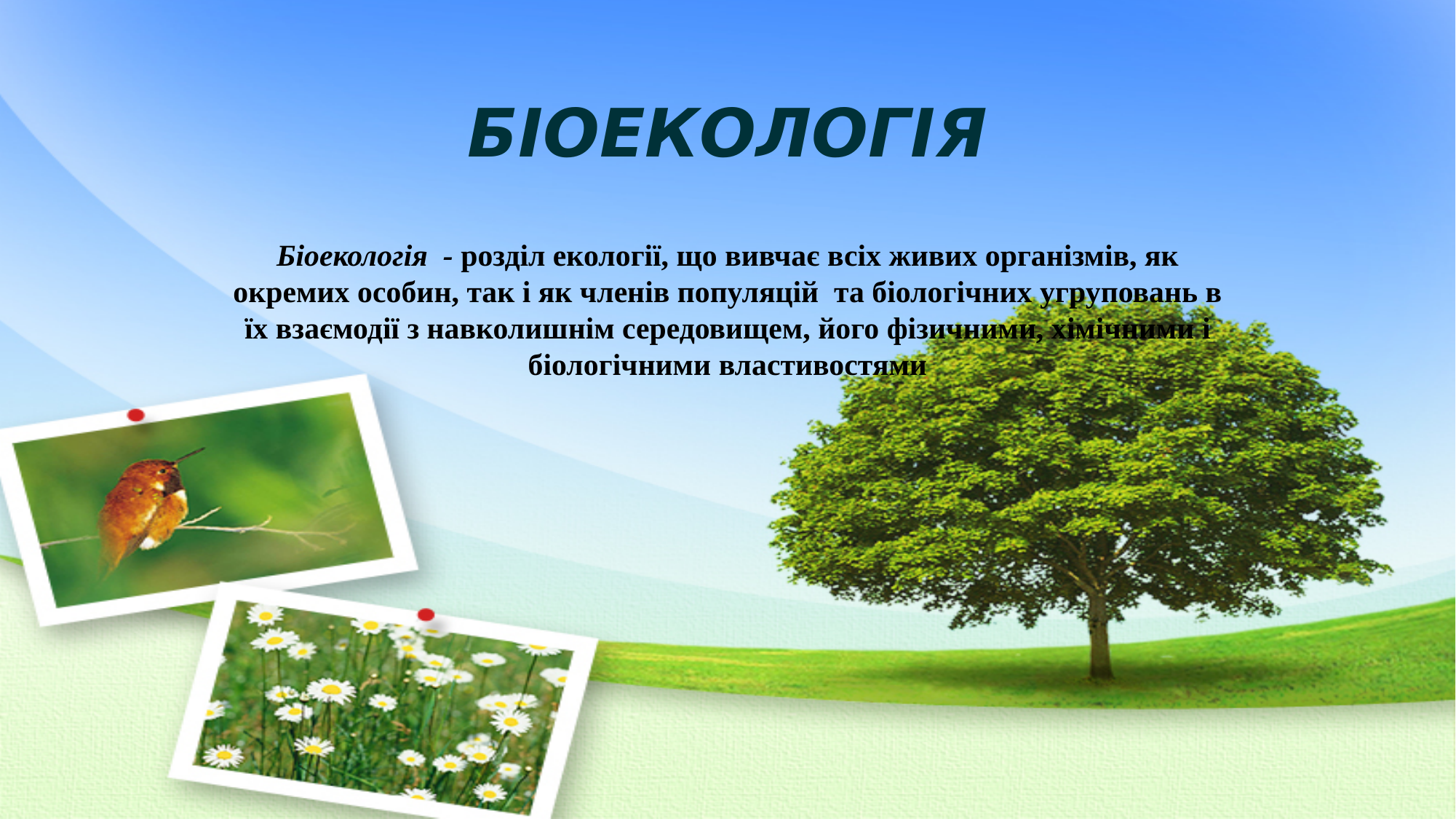

# БІОЕКОЛОГІЯ
Біоекологія  - розділ екології, що вивчає всіх живих організмів, як окремих особин, так і як членів популяцій  та біологічних угруповань в їх взаємодії з навколишнім середовищем, його фізичними, хімічними і біологічними властивостями